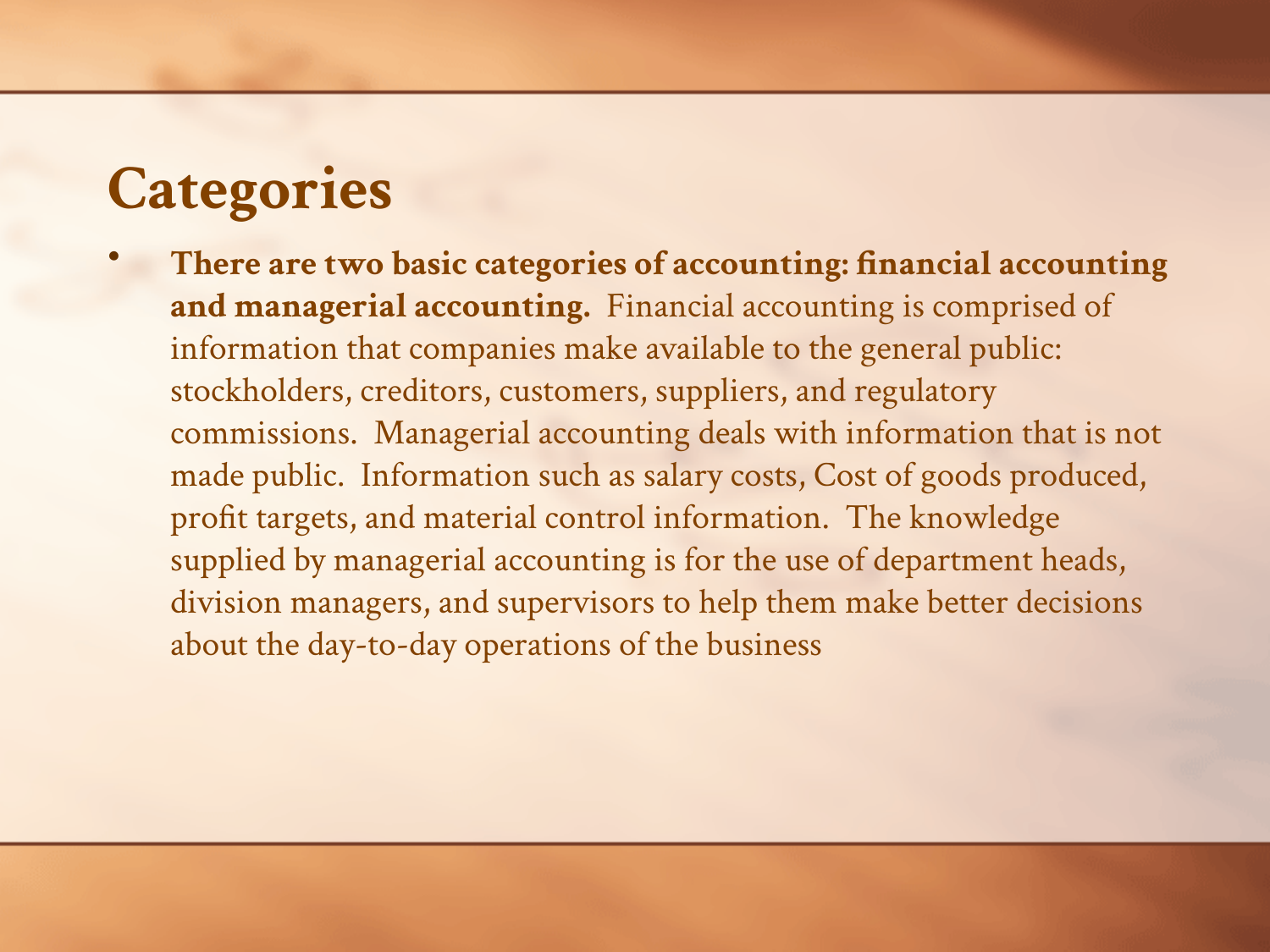

# Categories
There are two basic categories of accounting: financial accounting and managerial accounting.  Financial accounting is comprised of information that companies make available to the general public:  stockholders, creditors, customers, suppliers, and regulatory commissions.  Managerial accounting deals with information that is not made public.  Information such as salary costs, Cost of goods produced, profit targets, and material control information.  The knowledge supplied by managerial accounting is for the use of department heads, division managers, and supervisors to help them make better decisions about the day-to-day operations of the business